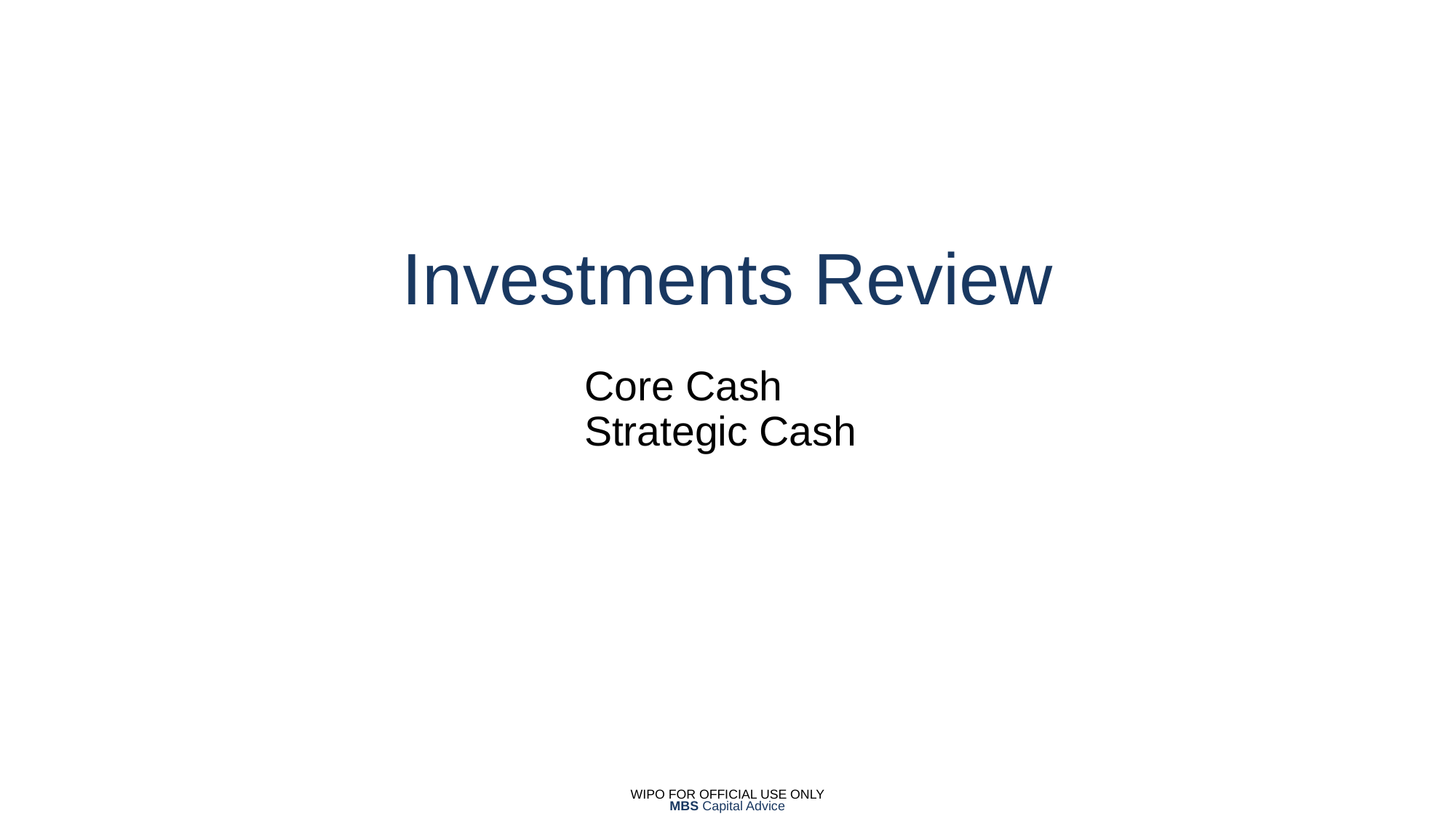

# Investments Review
Core Cash
Strategic Cash
MBS Capital Advice